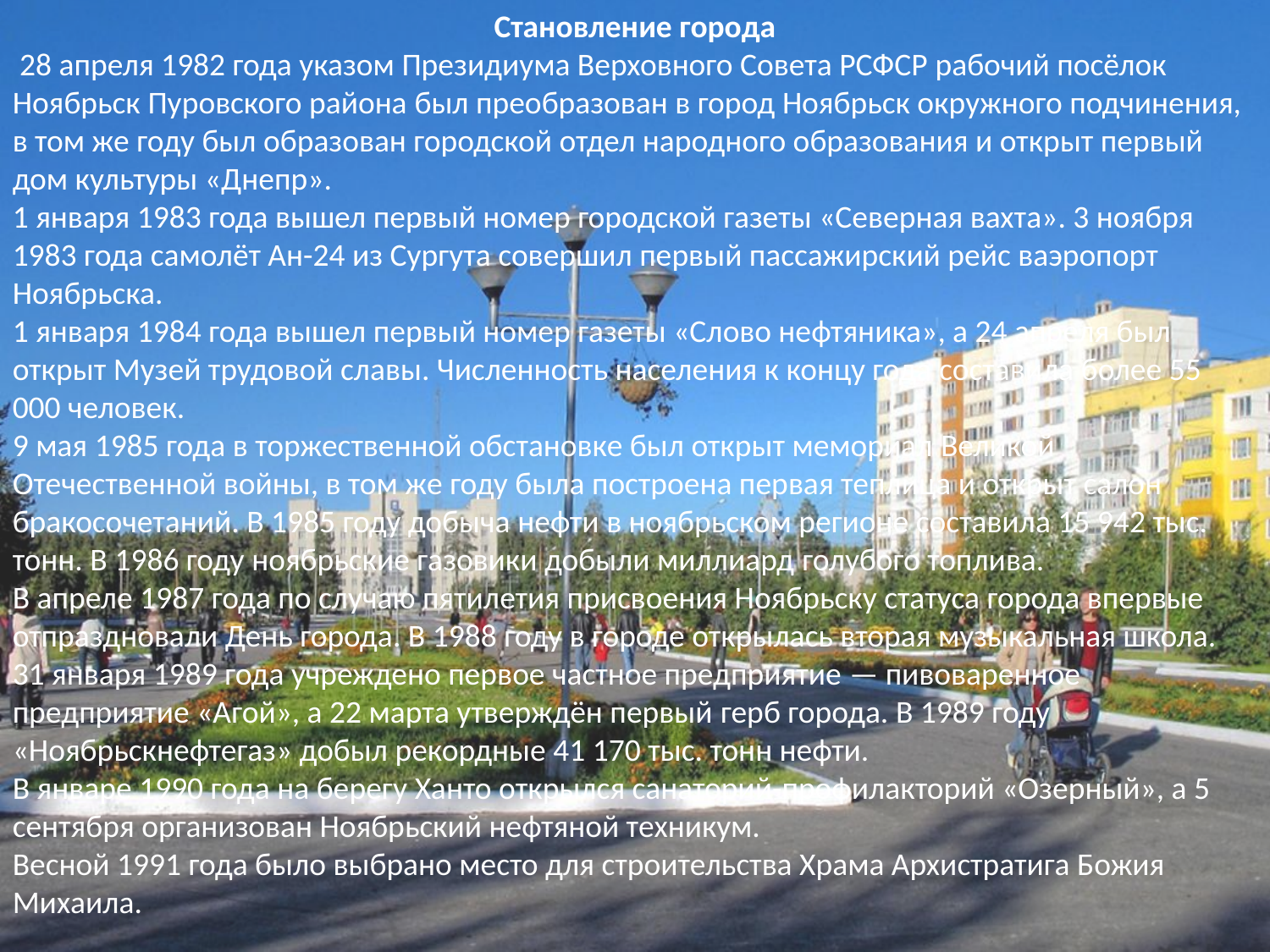

Становление города
 28 апреля 1982 года указом Президиума Верховного Совета РСФСР рабочий посёлок Ноябрьск Пуровского района был преобразован в город Ноябрьск окружного подчинения, в том же году был образован городской отдел народного образования и открыт первый дом культуры «Днепр».
1 января 1983 года вышел первый номер городской газеты «Северная вахта». 3 ноября 1983 года самолёт Ан-24 из Сургута совершил первый пассажирский рейс ваэропорт Ноябрьска.
1 января 1984 года вышел первый номер газеты «Слово нефтяника», а 24 апреля был открыт Музей трудовой славы. Численность населения к концу года составила более 55 000 человек.
9 мая 1985 года в торжественной обстановке был открыт мемориал Великой Отечественной войны, в том же году была построена первая теплица и открыт салон бракосочетаний. В 1985 году добыча нефти в ноябрьском регионе составила 15 942 тыс. тонн. В 1986 году ноябрьские газовики добыли миллиард голубого топлива.
В апреле 1987 года по случаю пятилетия присвоения Ноябрьску статуса города впервые отпраздновали День города. В 1988 году в городе открылась вторая музыкальная школа.
31 января 1989 года учреждено первое частное предприятие — пивоваренное предприятие «Агой», а 22 марта утверждён первый герб города. В 1989 году «Ноябрьскнефтегаз» добыл рекордные 41 170 тыс. тонн нефти.
В январе 1990 года на берегу Ханто открылся санаторий-профилакторий «Озерный», а 5 сентября организован Ноябрьский нефтяной техникум.
Весной 1991 года было выбрано место для строительства Храма Архистратига Божия Михаила.